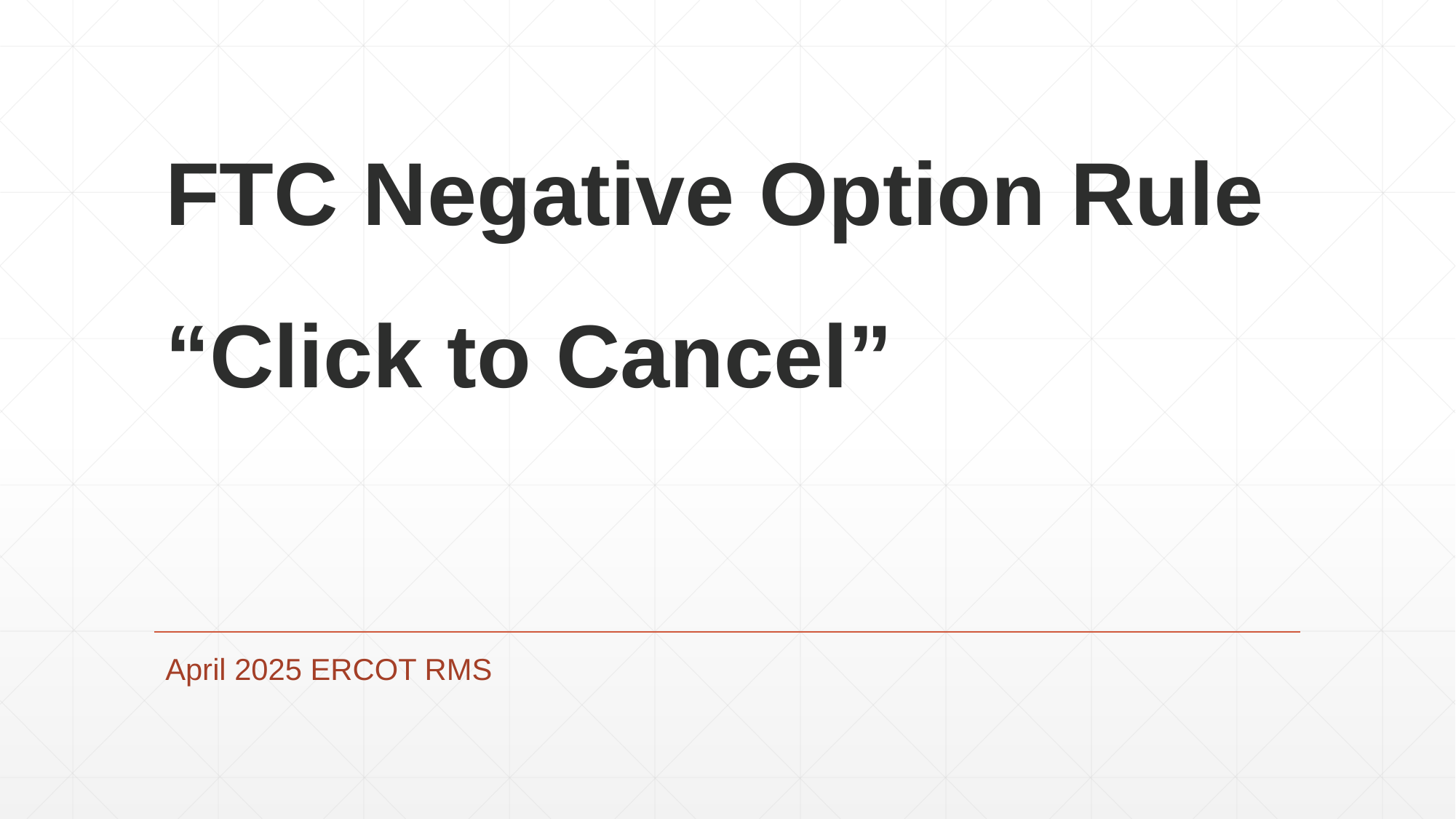

# FTC Negative Option Rule “Click to Cancel”
April 2025 ERCOT RMS